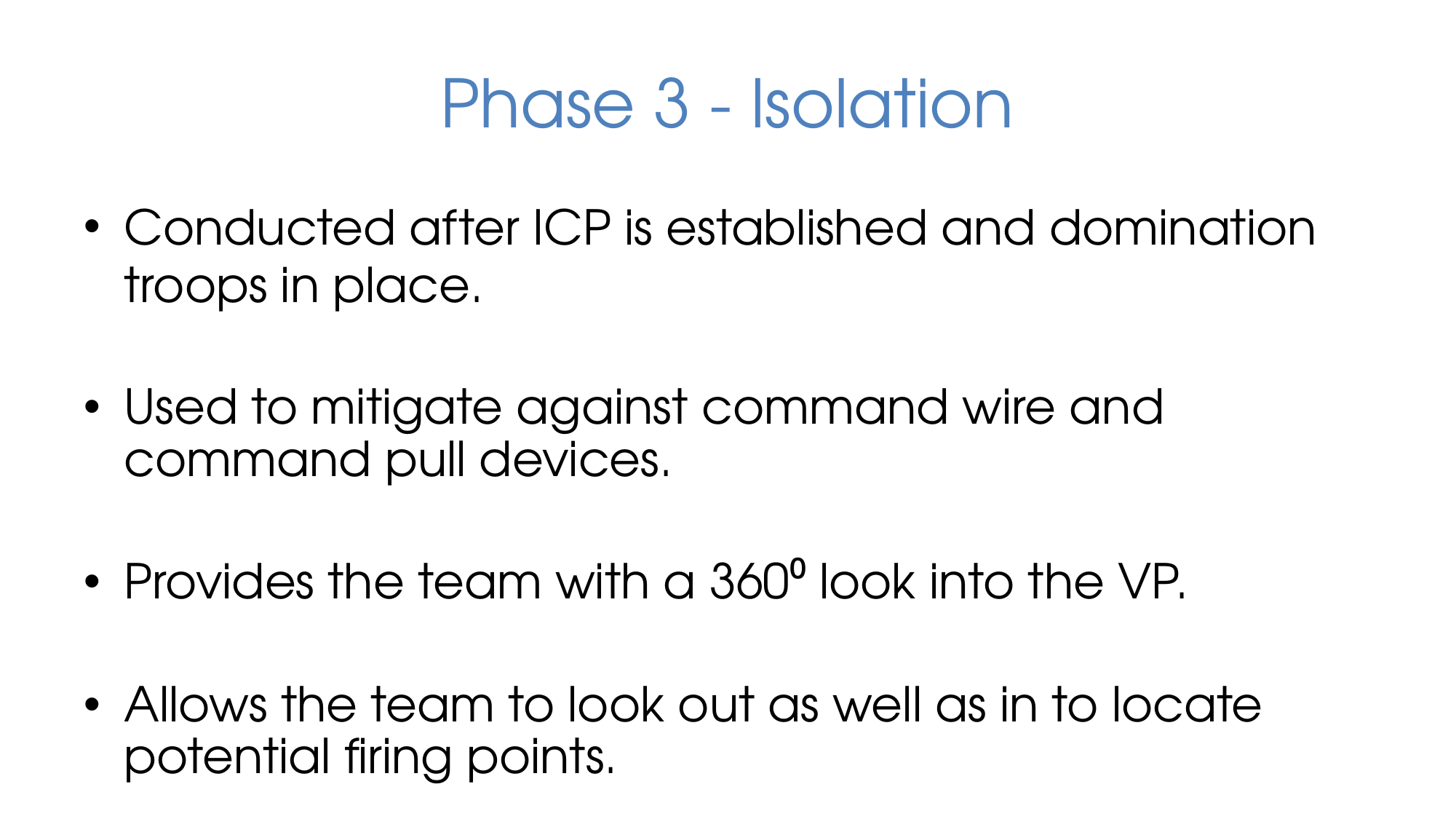

# Phase 3 - Isolation
Conducted after ICP is established and domination troops in place.

Used to mitigate against command wire and command pull devices.

Provides the team with a 360⁰ look into the VP.

Allows the team to look out as well as in to locate potential firing points.